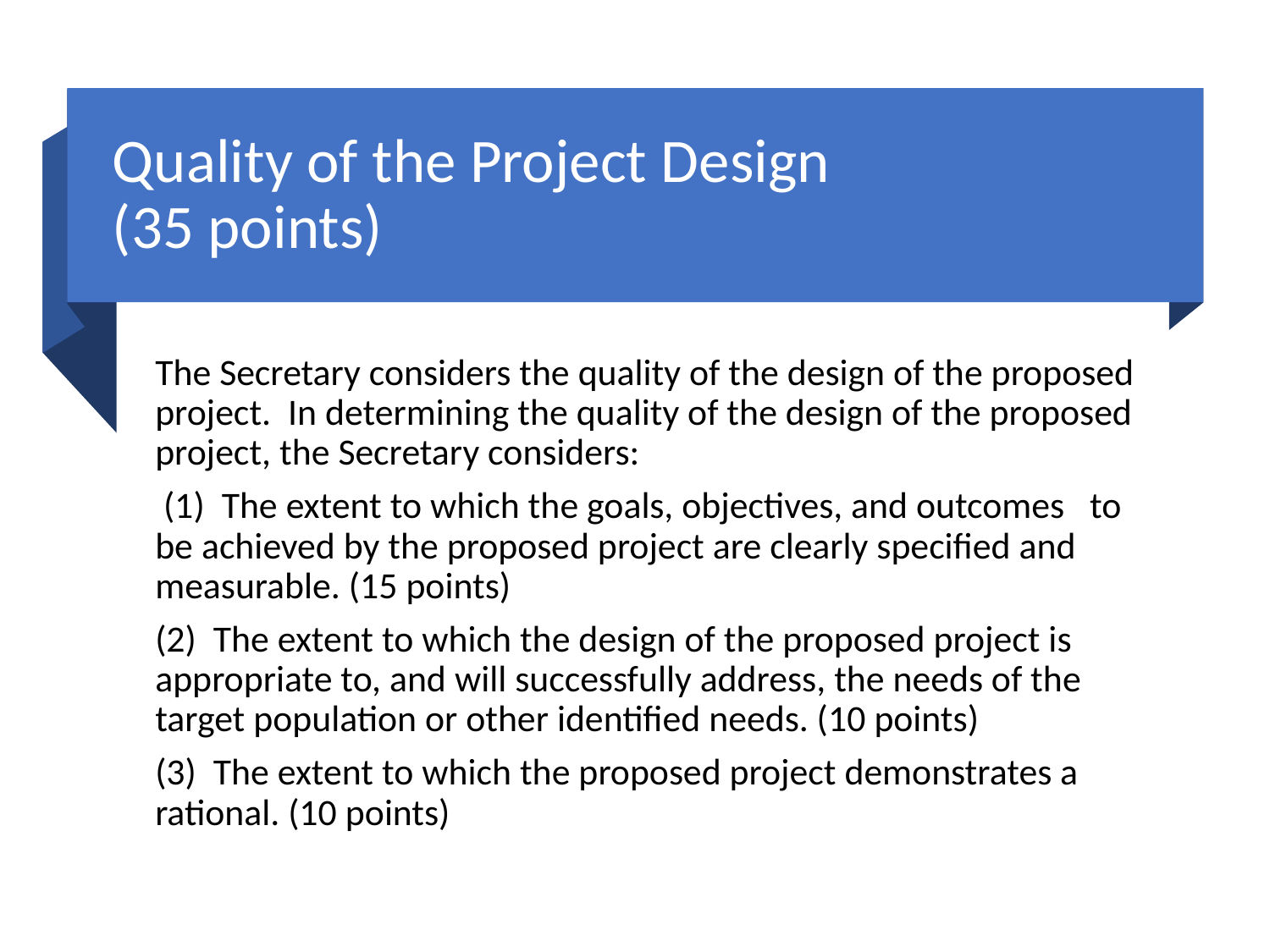

# Quality of the Project Design (35 points)

The Secretary considers the quality of the design of the proposed project.  In determining the quality of the design of the proposed project, the Secretary considers:
 (1)  The extent to which the goals, objectives, and outcomes   to be achieved by the proposed project are clearly specified and measurable. (15 points)
(2)  The extent to which the design of the proposed project is appropriate to, and will successfully address, the needs of the target population or other identified needs. (10 points)
(3)  The extent to which the proposed project demonstrates a rational. (10 points)